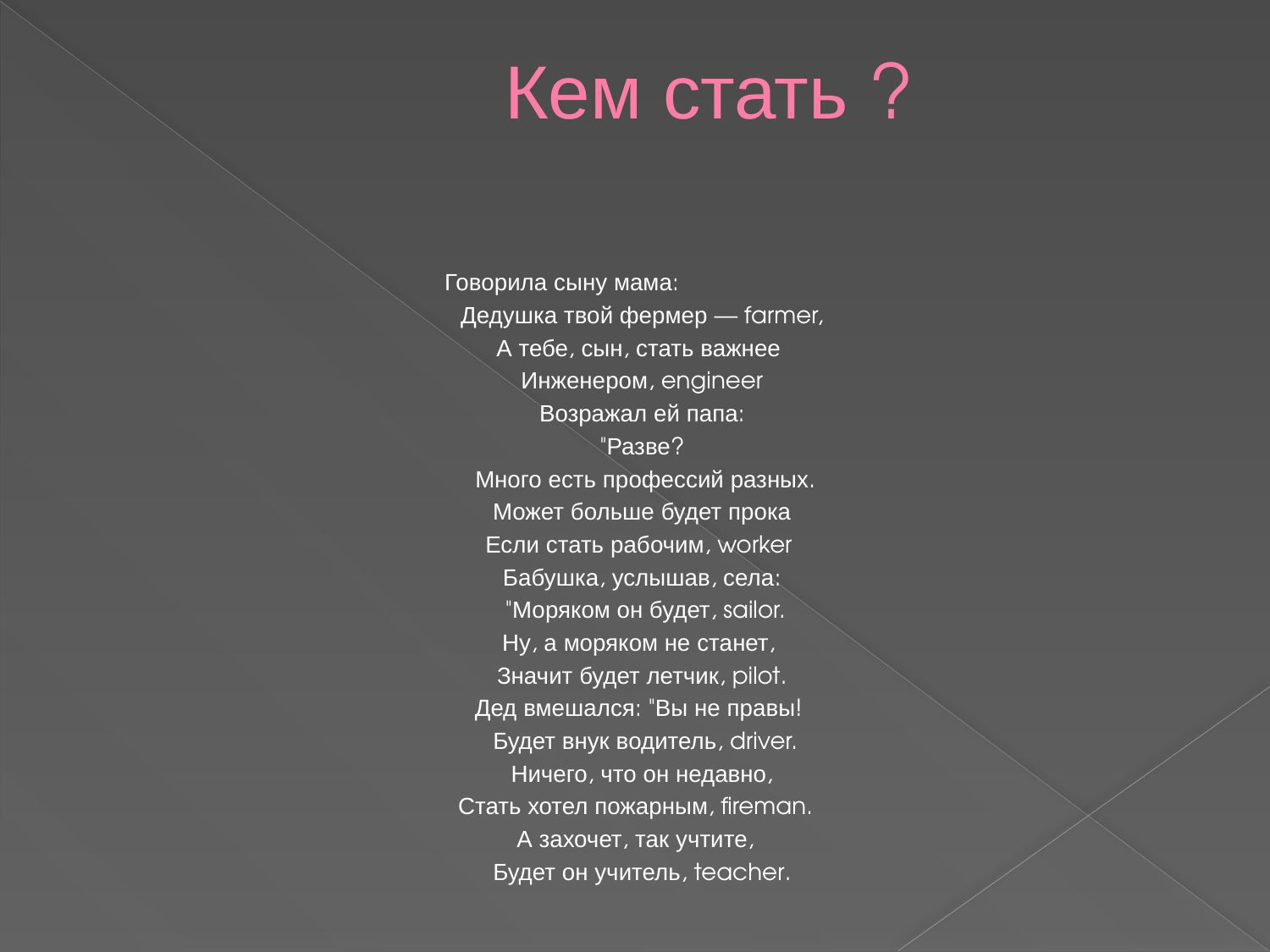

# Кем стать ?
                                                       Говорила сыну мама:
 Дедушка твой фермер — farmer,
 А тебе, сын, стать важнее
 Инженером, engineer
 Возражал ей папа:
 "Разве?
  Много есть профессий разных.
  Может больше будет прока
Если стать рабочим, worker
 Бабушка, услышав, села:
  "Моряком он будет, sailor.
 Ну, а моряком не станет,
 Значит будет летчик, pilot.
 Дед вмешался: "Вы не правы!
  Будет внук водитель, driver.
  Ничего, что он недавно,
 Стать хотел пожарным, fireman.
А захочет, так учтите,
 Будет он учитель, teacher.